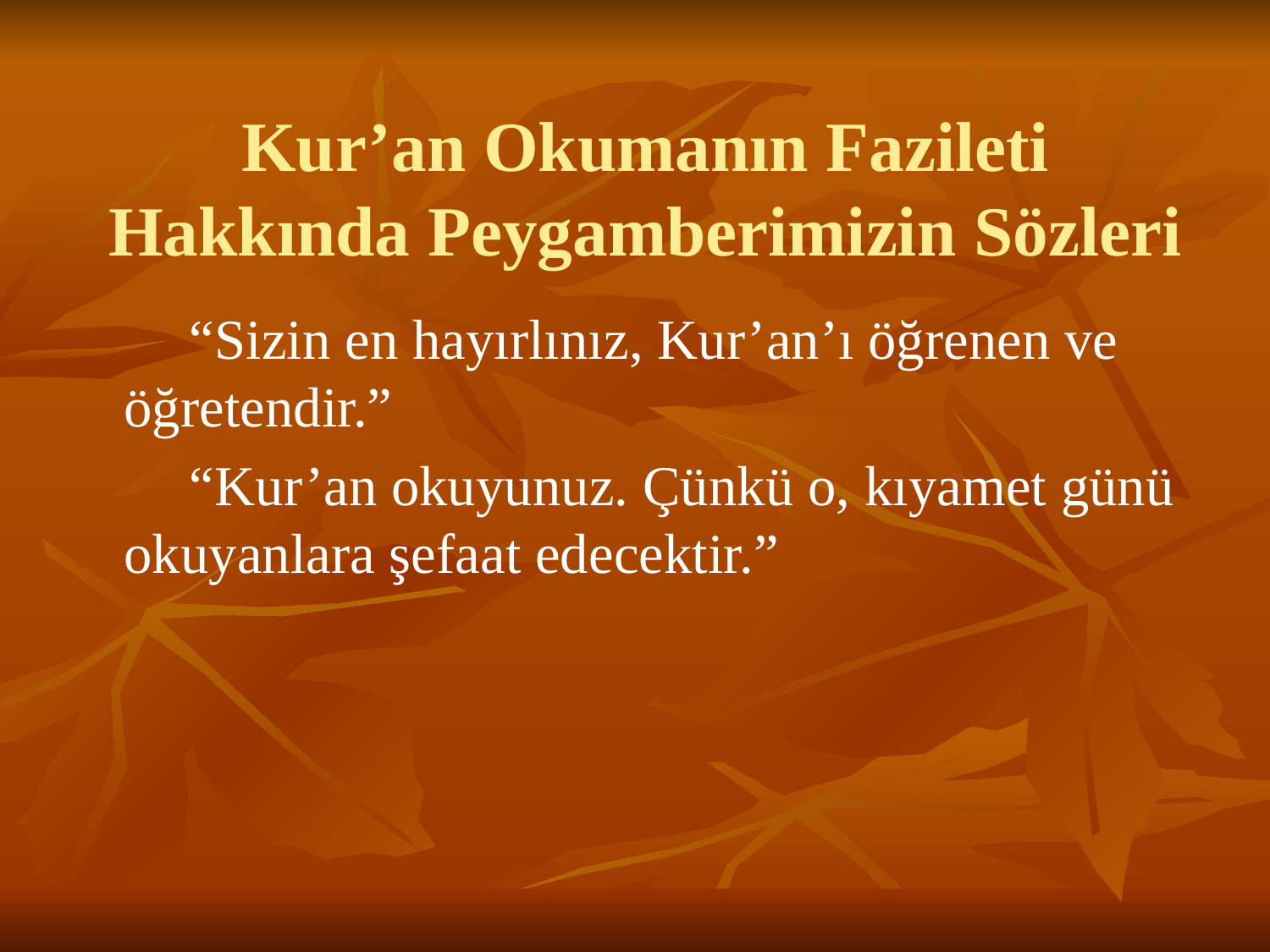

# Kur’an Okumanın Fazileti Hakkında Peygamberimizin Sözleri
        “Sizin en hayırlınız, Kur’an’ı öğrenen ve öğretendir.”
        “Kur’an okuyunuz. Çünkü o, kıyamet günü okuyanlara şefaat edecektir.”